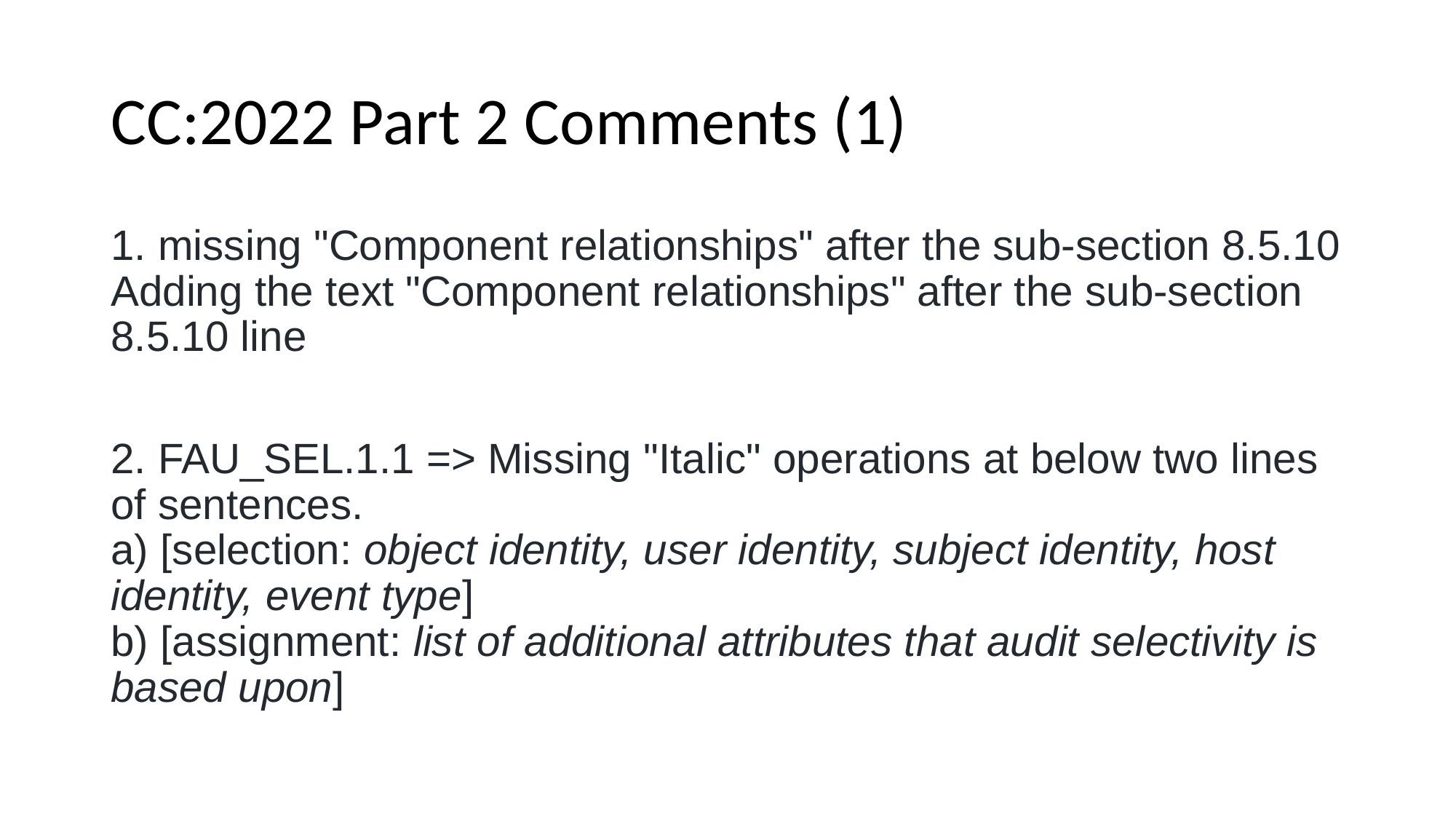

# CC:2022 Part 2 Comments (1)
1. missing "Component relationships" after the sub-section 8.5.10
Adding the text "Component relationships" after the sub-section 8.5.10 line

2. FAU_SEL.1.1 => Missing "Italic" operations at below two lines of sentences.
a) [selection: object identity, user identity, subject identity, host identity, event type]
b) [assignment: list of additional attributes that audit selectivity is based upon]